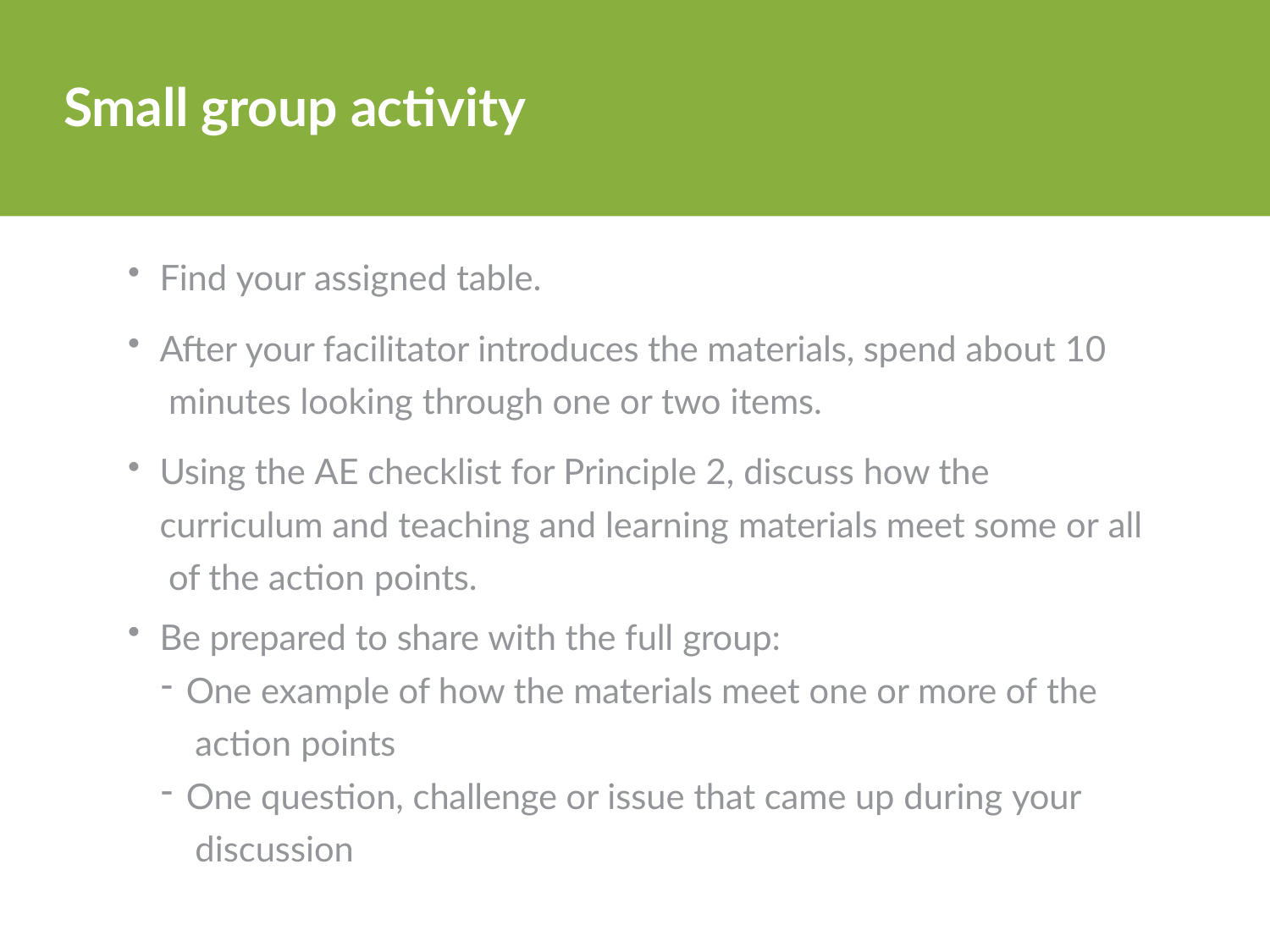

# Small group activity
Find your assigned table.
After your facilitator introduces the materials, spend about 10  minutes looking through one or two items.
Using the AE checklist for Principle 2, discuss how the  curriculum and teaching and learning materials meet some or all  of the action points.
Be prepared to share with the full group:
One example of how the materials meet one or more of the  action points
One question, challenge or issue that came up during your  discussion